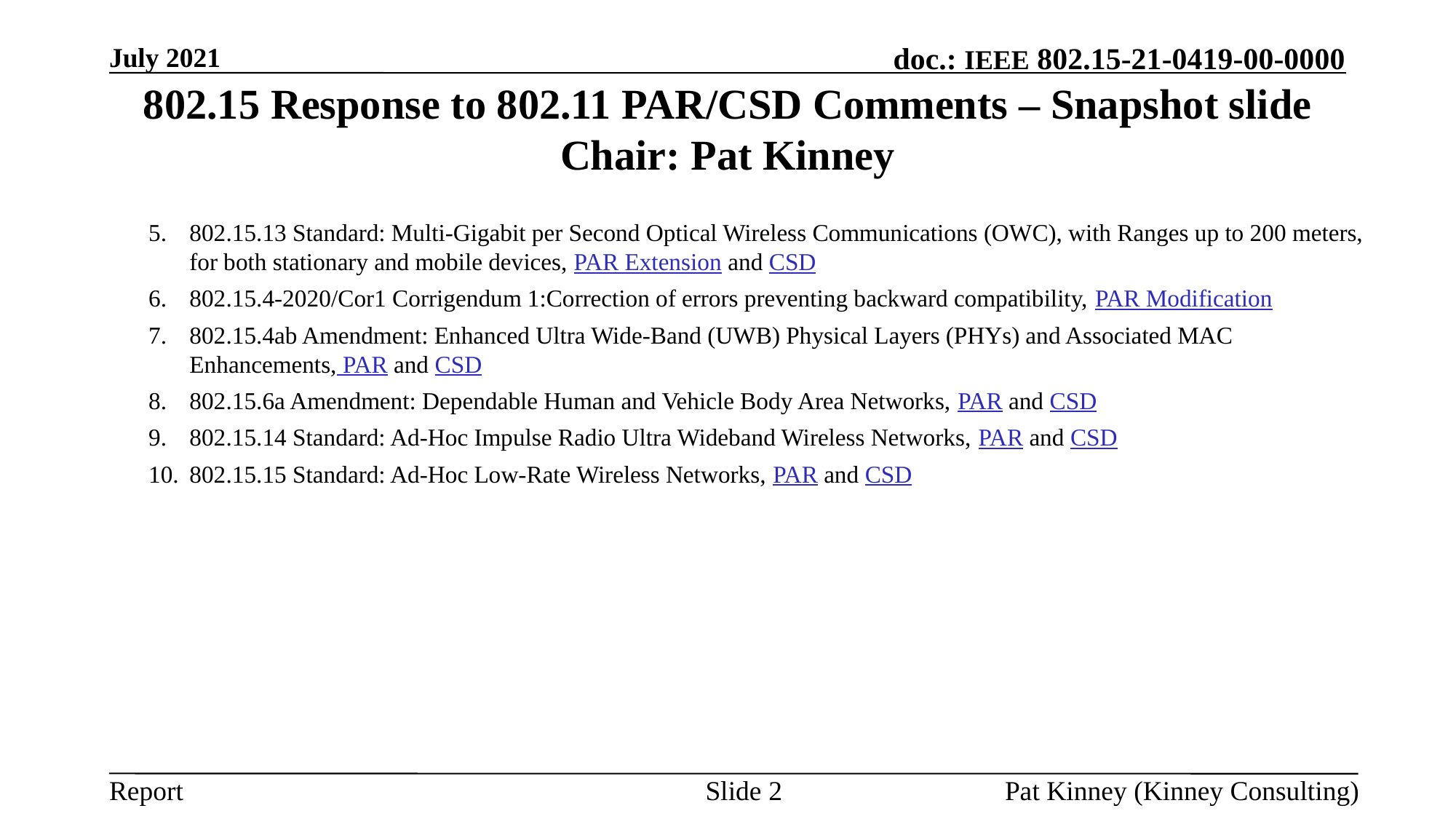

July 2021
# 802.15 Response to 802.11 PAR/CSD Comments – Snapshot slide Chair: Pat Kinney
802.15.13 Standard: Multi-Gigabit per Second Optical Wireless Communications (OWC), with Ranges up to 200 meters, for both stationary and mobile devices, PAR Extension and CSD
802.15.4-2020/Cor1 Corrigendum 1:Correction of errors preventing backward compatibility, PAR Modification
802.15.4ab Amendment: Enhanced Ultra Wide-Band (UWB) Physical Layers (PHYs) and Associated MAC Enhancements, PAR and CSD
802.15.6a Amendment: Dependable Human and Vehicle Body Area Networks, PAR and CSD
802.15.14 Standard: Ad-Hoc Impulse Radio Ultra Wideband Wireless Networks, PAR and CSD
802.15.15 Standard: Ad-Hoc Low-Rate Wireless Networks, PAR and CSD
Pat Kinney (Kinney Consulting)
Slide 2